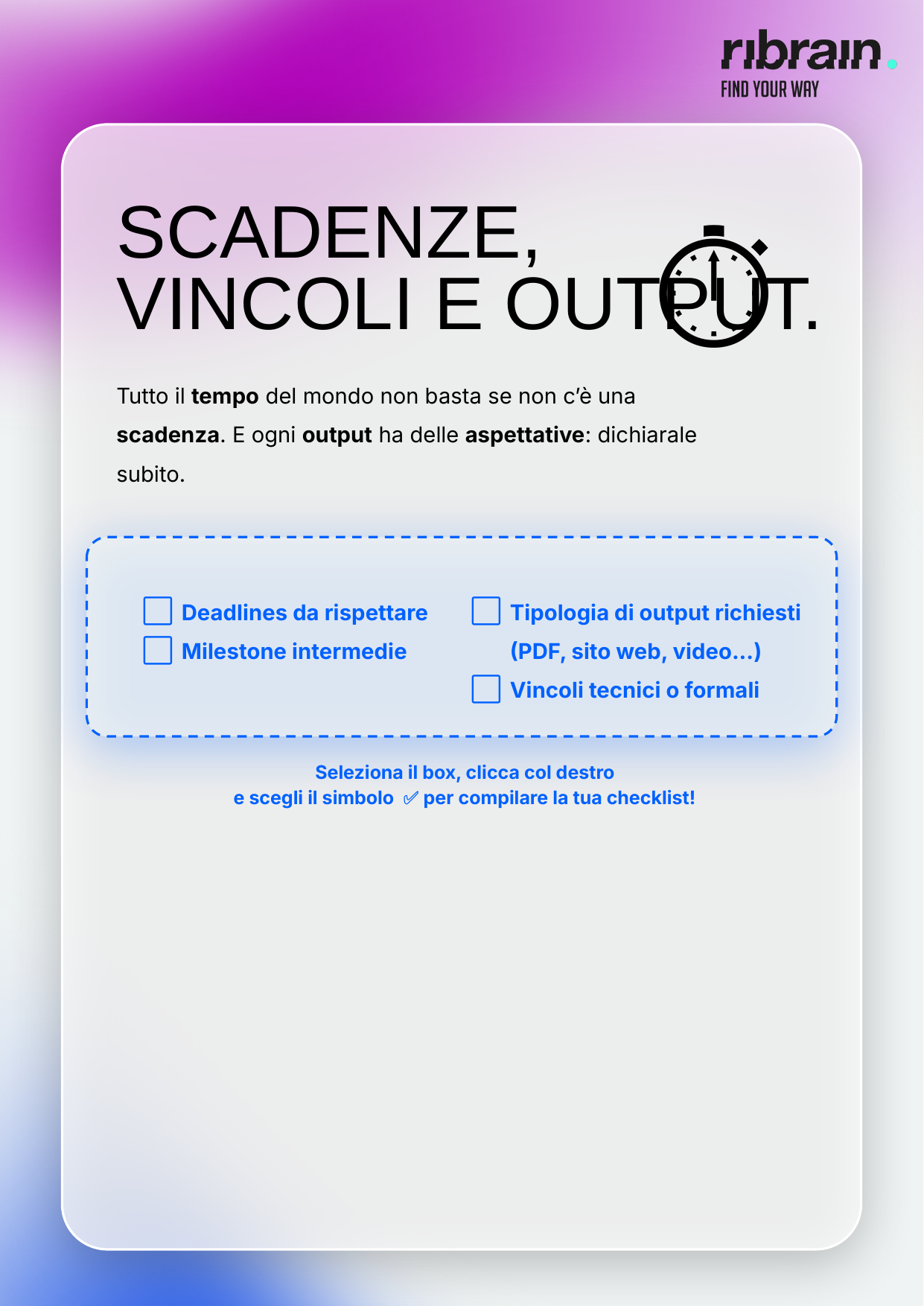

⏱️
SCADENZE,
VINCOLI E OUTPUT.
Tutto il tempo del mondo non basta se non c’è una scadenza. E ogni output ha delle aspettative: dichiarale subito.

Deadlines da rispettare
Milestone intermedie
Tipologia di output richiesti (PDF, sito web, video...)
Vincoli tecnici o formali
Seleziona il box, clicca col destro
e scegli il simbolo  ✅ per compilare la tua checklist!